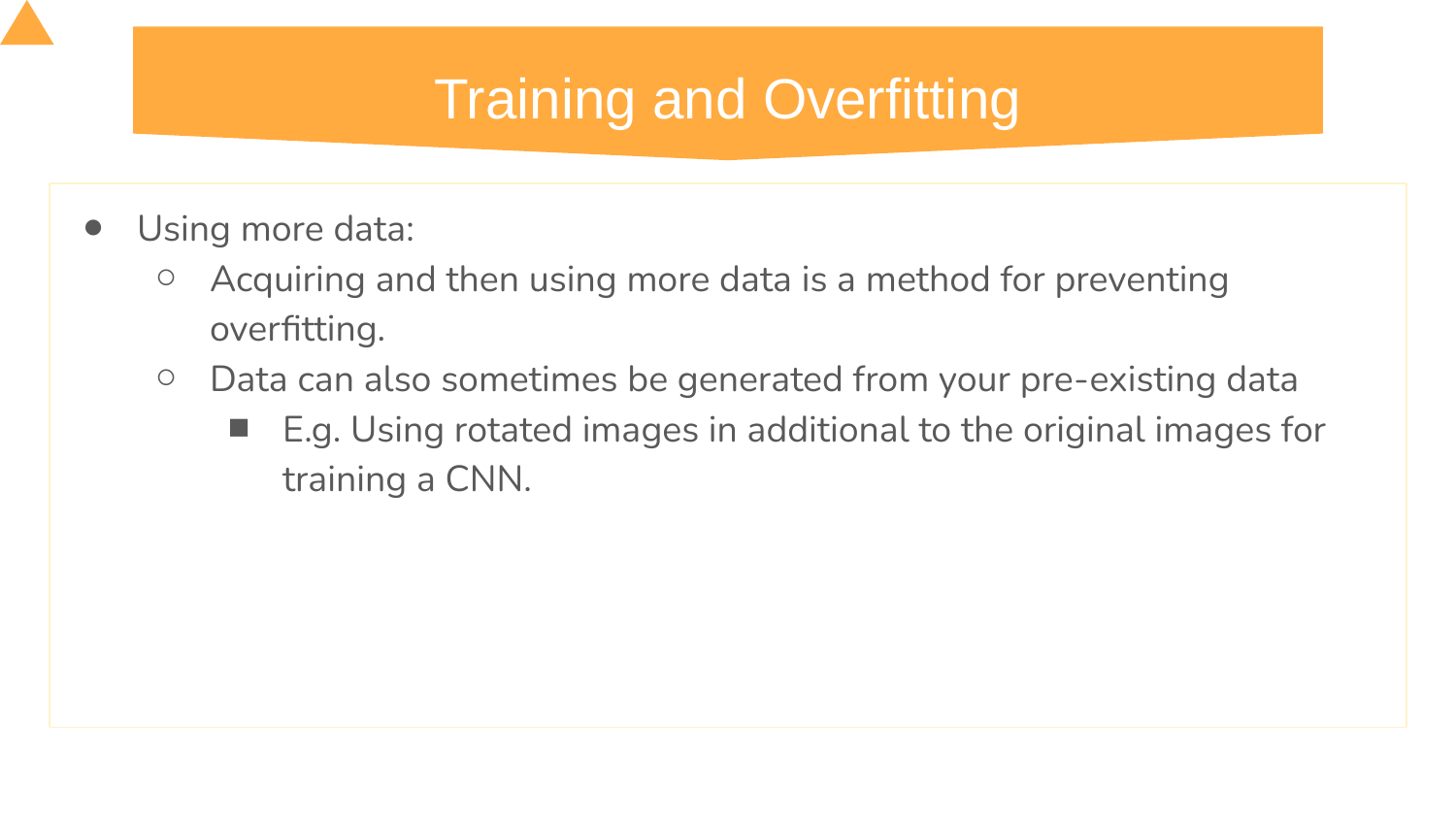

# Training and Overfitting
Using more data:
Acquiring and then using more data is a method for preventing overfitting.
Data can also sometimes be generated from your pre-existing data
E.g. Using rotated images in additional to the original images for training a CNN.